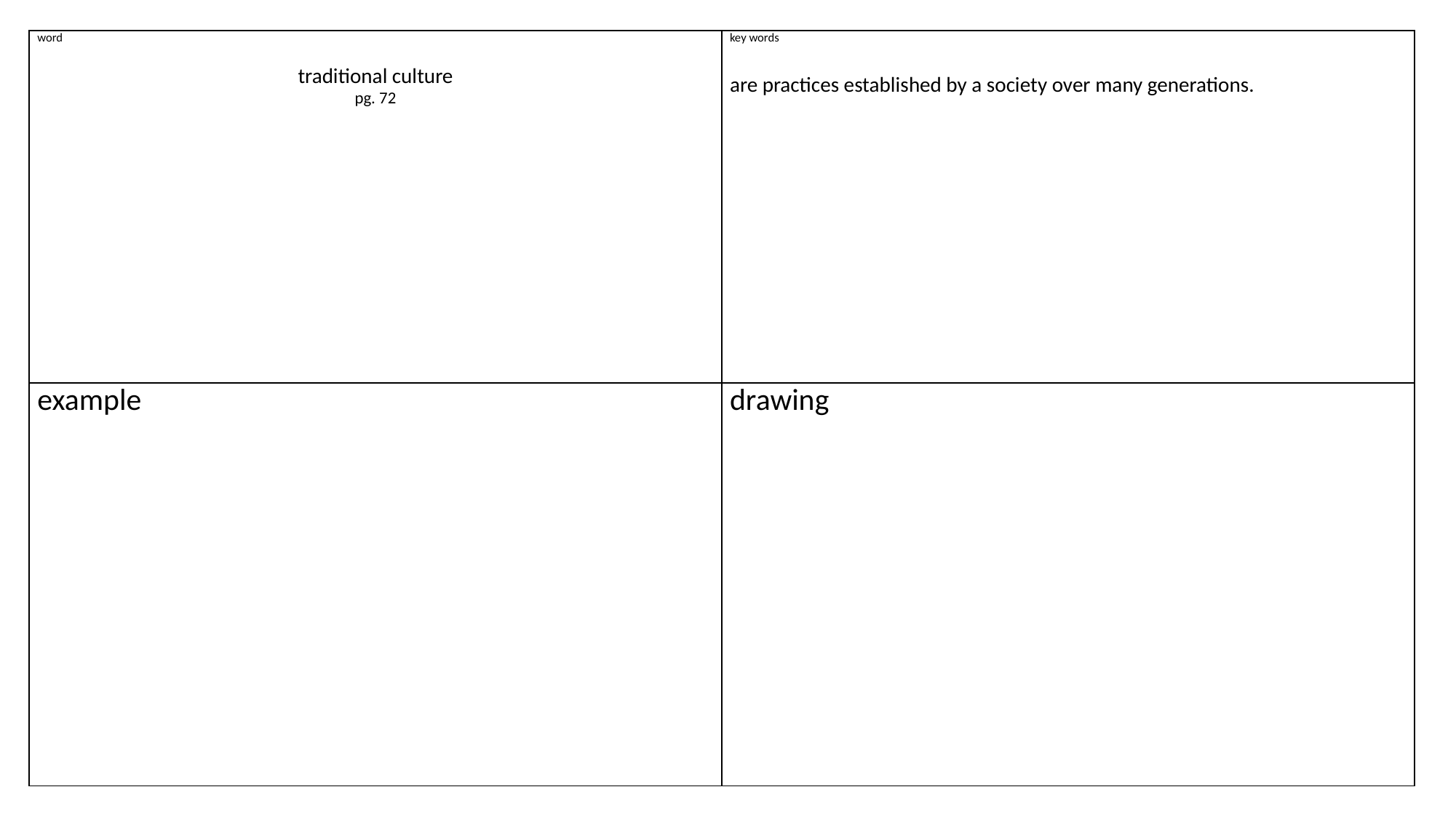

| word   traditional culture pg. 72 | key words     are practices established by a society over many generations. |
| --- | --- |
| example | drawing |